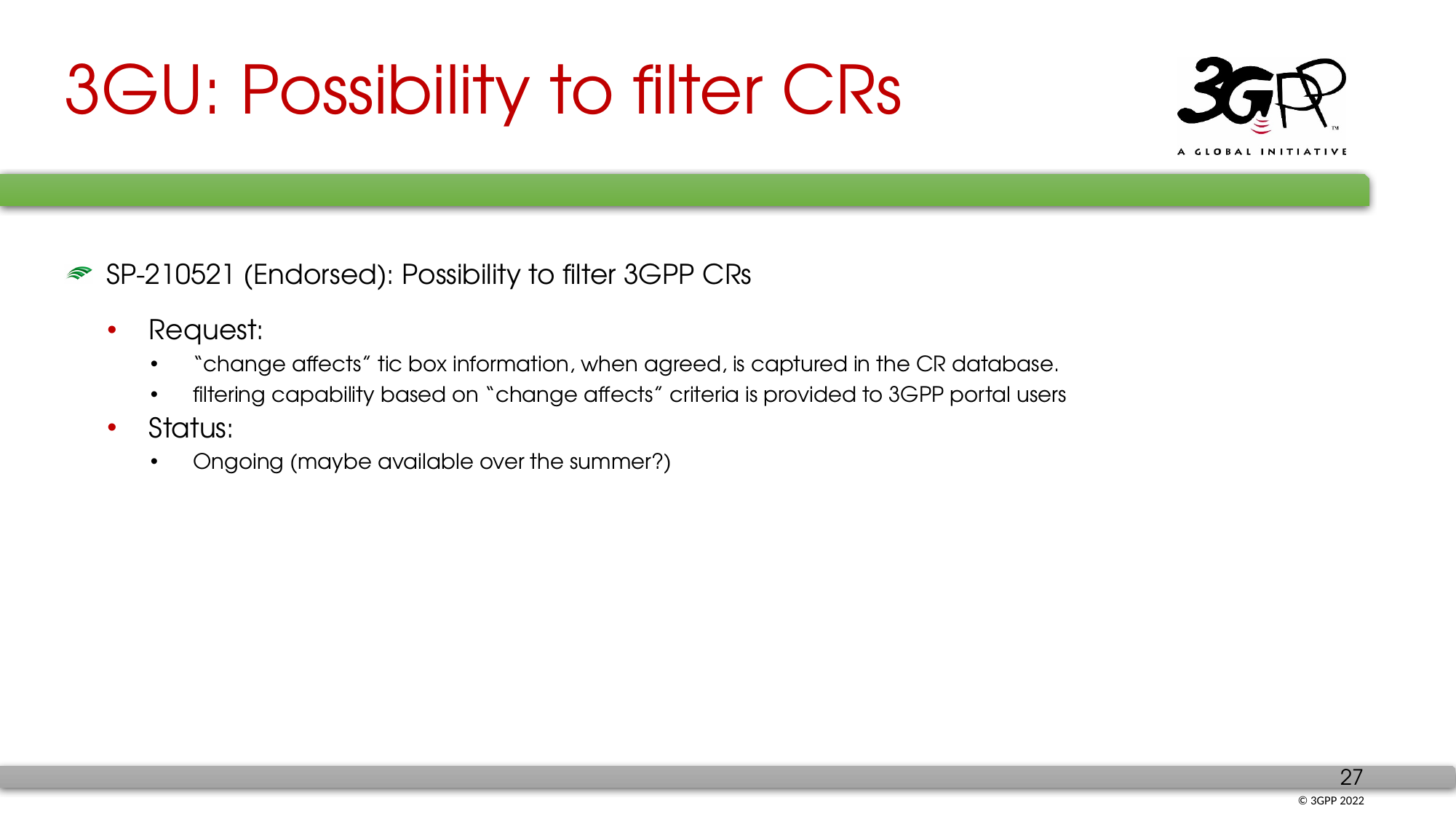

# 3GU: Possibility to filter CRs
SP-210521 (Endorsed): Possibility to filter 3GPP CRs

Request:
“change affects” tic box information, when agreed, is captured in the CR database.
filtering capability based on “change affects” criteria is provided to 3GPP portal users
Status:
Ongoing (maybe available over the summer?)